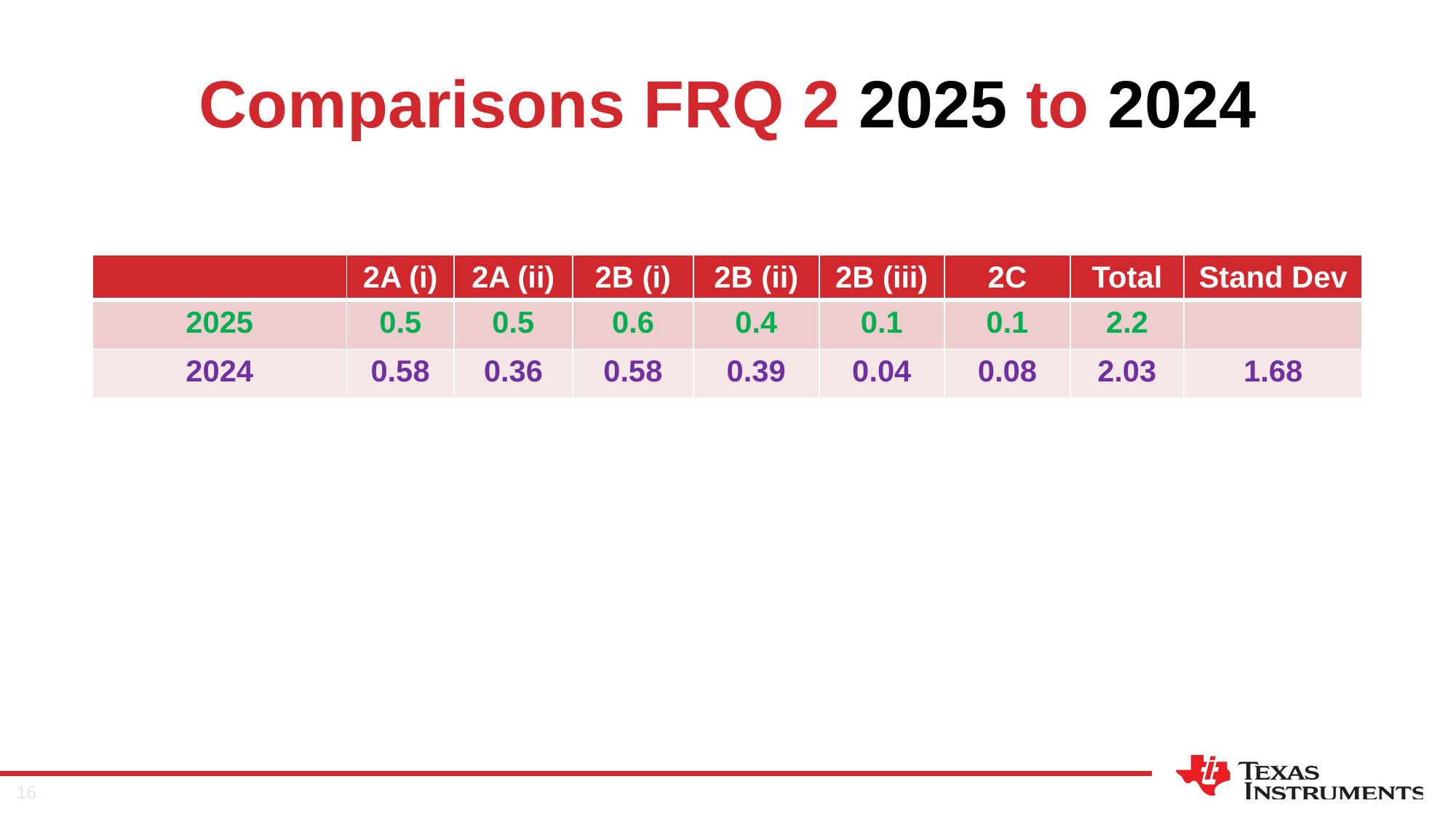

# Comparisons FRQ 2 2025 to 2024
|  | 2A (i) | 2A (ii) | 2B (i) | 2B (ii) | 2B (iii) | 2C | Total | Stand Dev |
| --- | --- | --- | --- | --- | --- | --- | --- | --- |
| 2025 | 0.5 | 0.5 | 0.6 | 0.4 | 0.1 | 0.1 | 2.2 |  |
| 2024 | 0.58 | 0.36 | 0.58 | 0.39 | 0.04 | 0.08 | 2.03 | 1.68 |